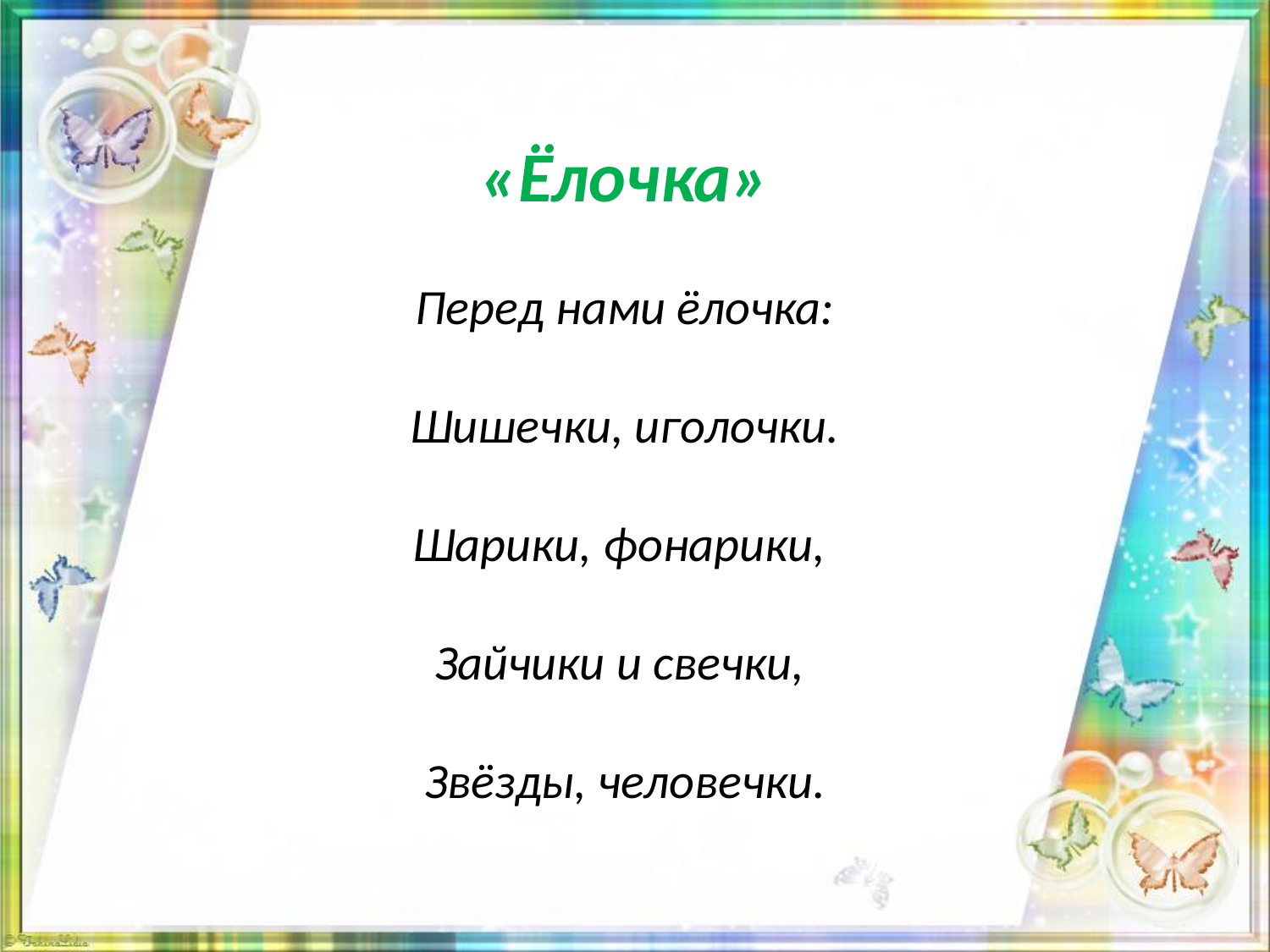

# «Ёлочка» Перед нами ёлочка:   Шишечки, иголочки.   Шарики, фонарики,  Зайчики и свечки,  Звёзды, человечки.